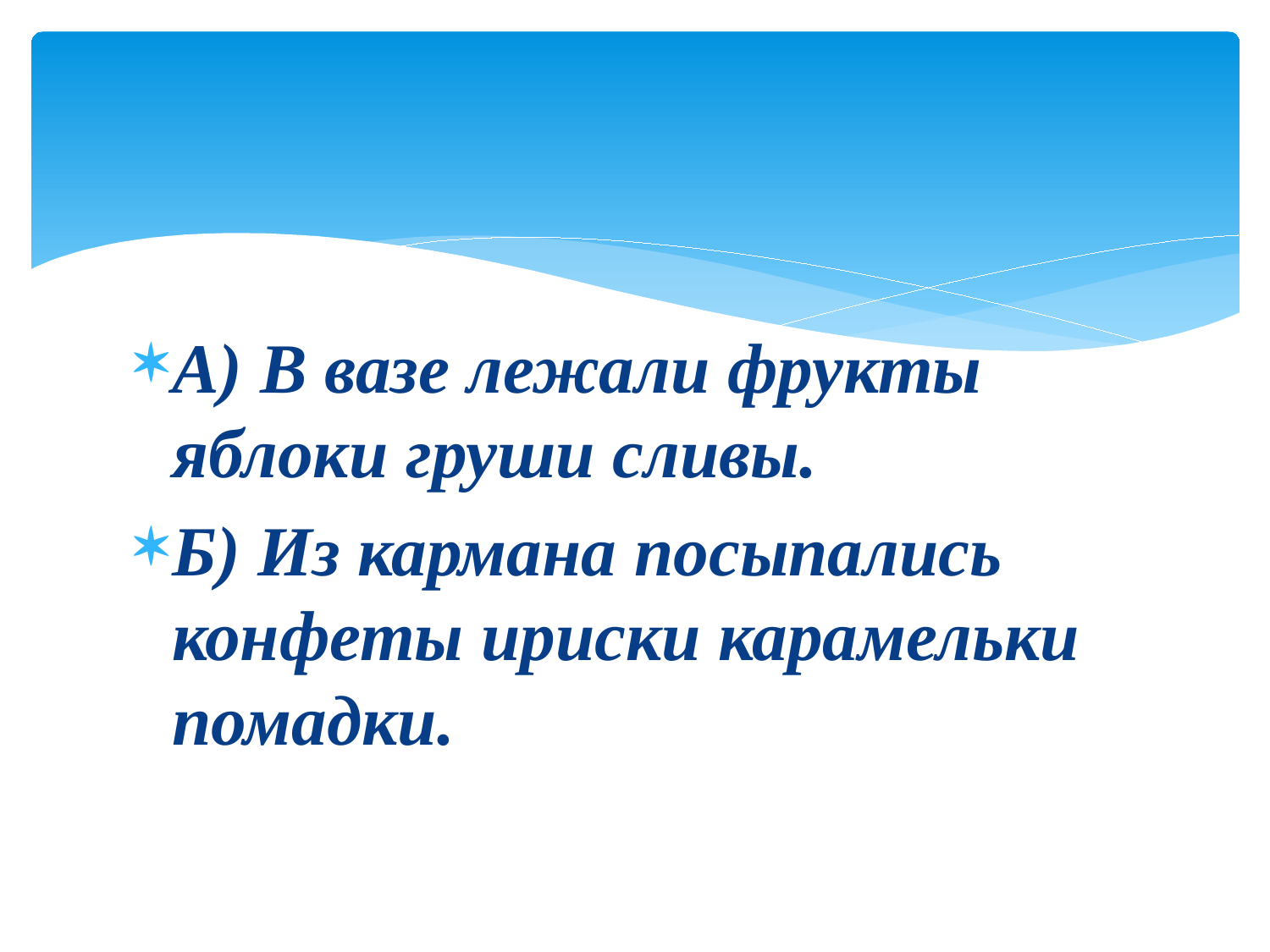

А) В вазе лежали фрукты яблоки груши сливы.
Б) Из кармана посыпались конфеты ириски карамельки помадки.